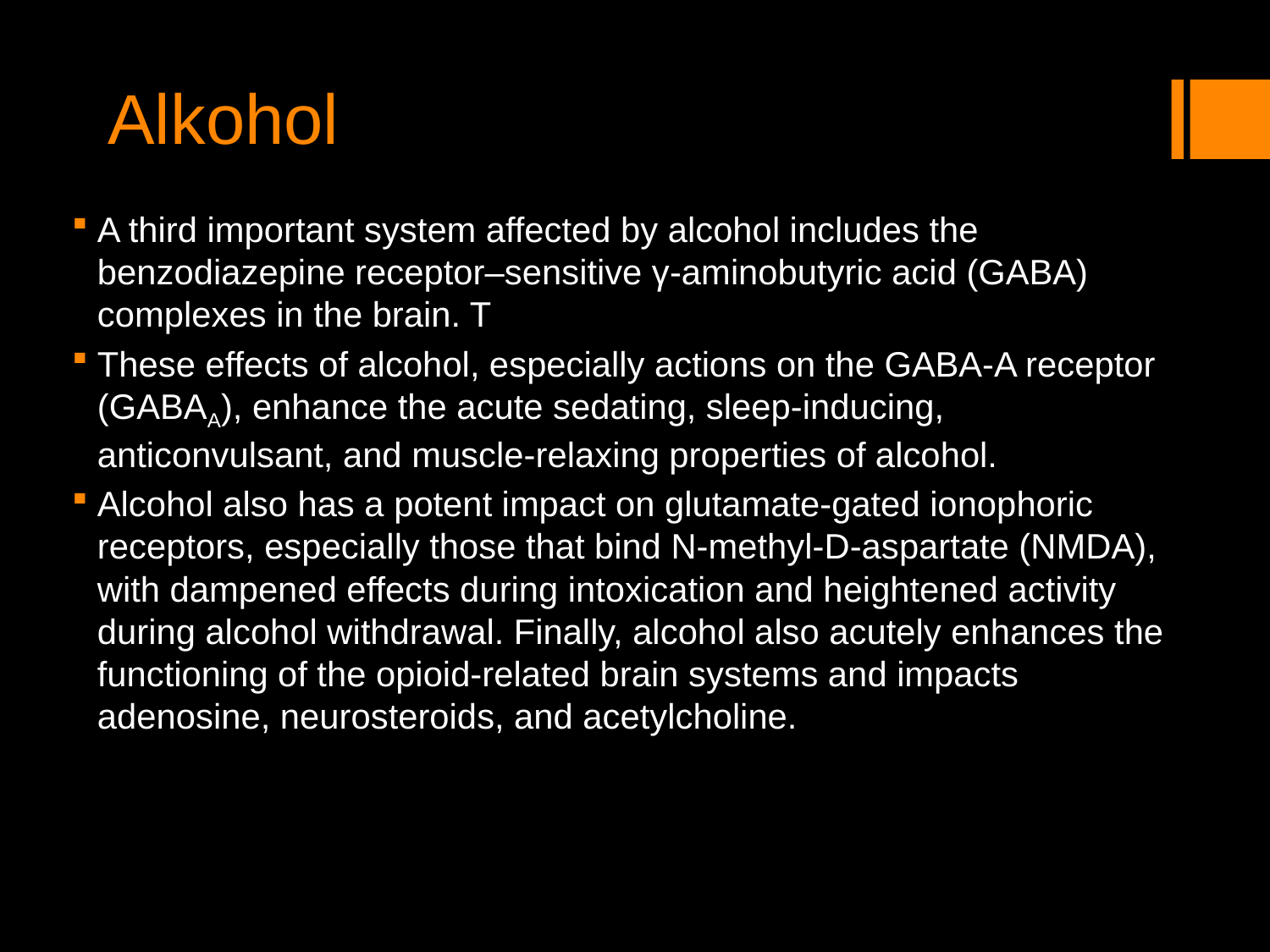

# Alkohol
A third important system affected by alcohol includes the benzodiazepine receptor–sensitive γ-aminobutyric acid (GABA) complexes in the brain. T
These effects of alcohol, especially actions on the GABA-A receptor (GABAA), enhance the acute sedating, sleep-inducing, anticonvulsant, and muscle-relaxing properties of alcohol.
Alcohol also has a potent impact on glutamate-gated ionophoric receptors, especially those that bind N-methyl-D-aspartate (NMDA), with dampened effects during intoxication and heightened activity during alcohol withdrawal. Finally, alcohol also acutely enhances the functioning of the opioid-related brain systems and impacts adenosine, neurosteroids, and acetylcholine.